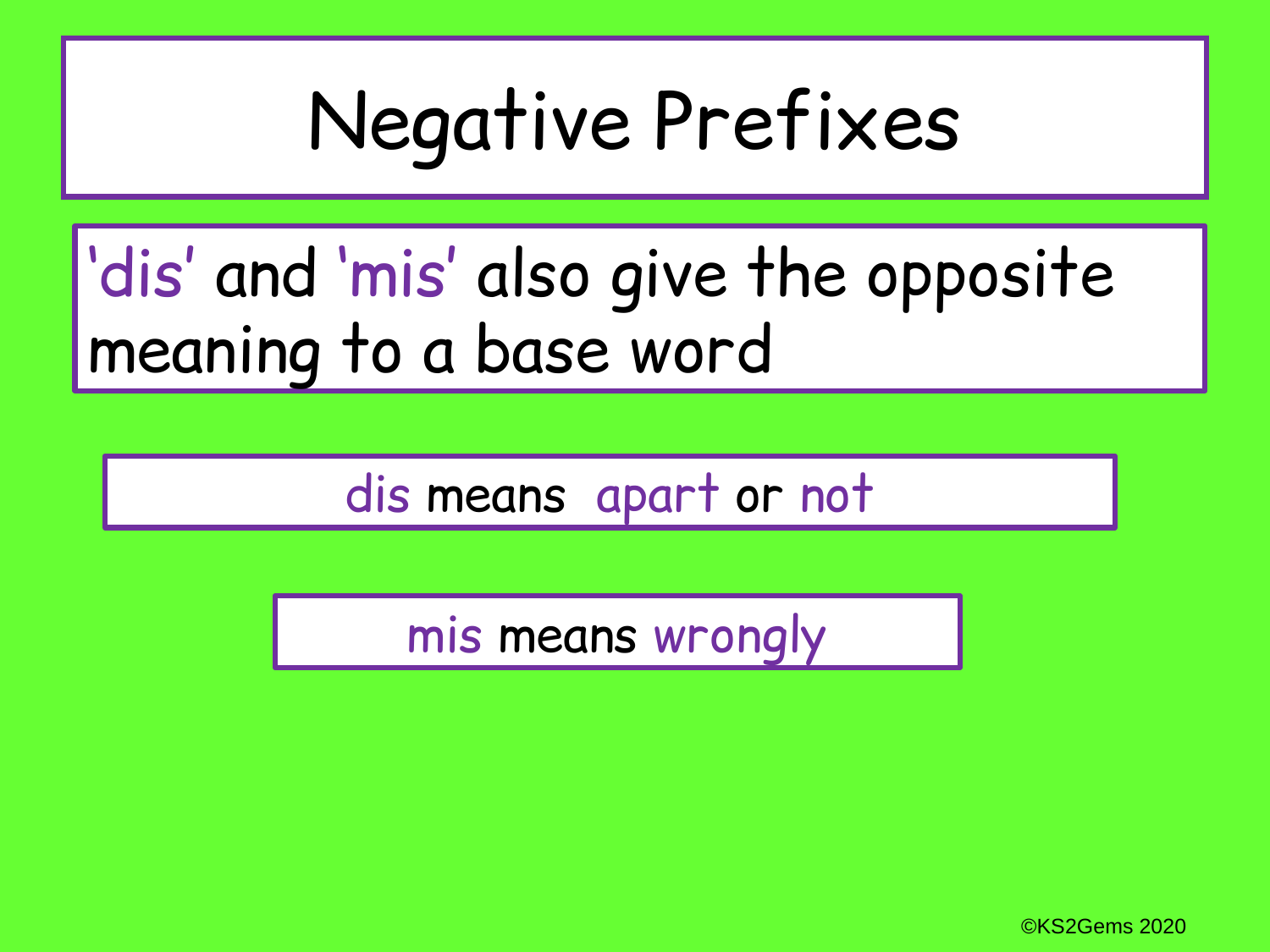

# Negative Prefixes
‘dis’ and ‘mis’ also give the opposite meaning to a base word
dis means  apart or not
mis means wrongly